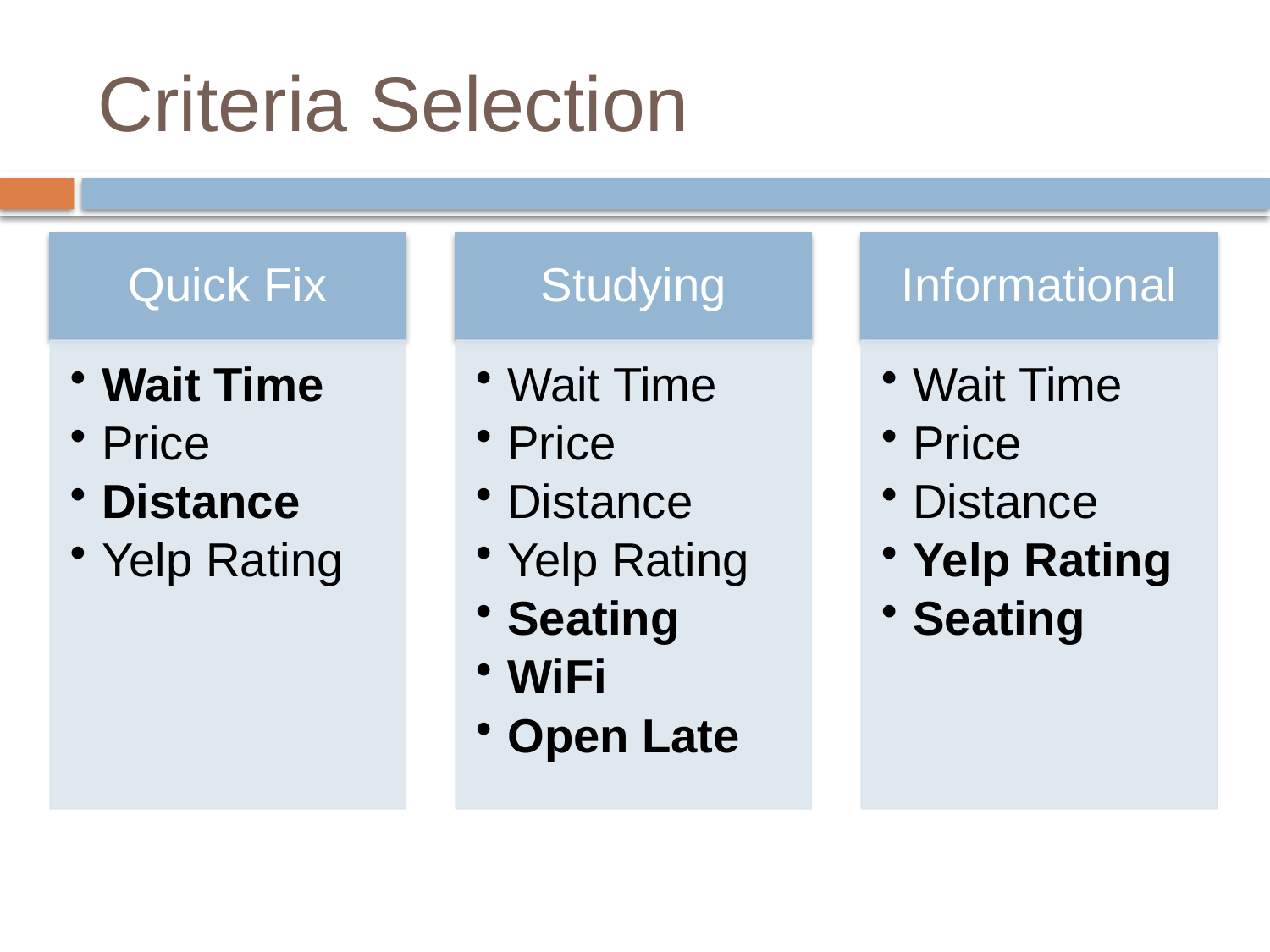

# Criteria Selection
Quick Fix
Wait Time
Price
Distance
Yelp Rating
Studying
Wait Time
Price
Distance
Yelp Rating
Seating
WiFi
Open Late
Informational
Wait Time
Price
Distance
Yelp Rating
Seating